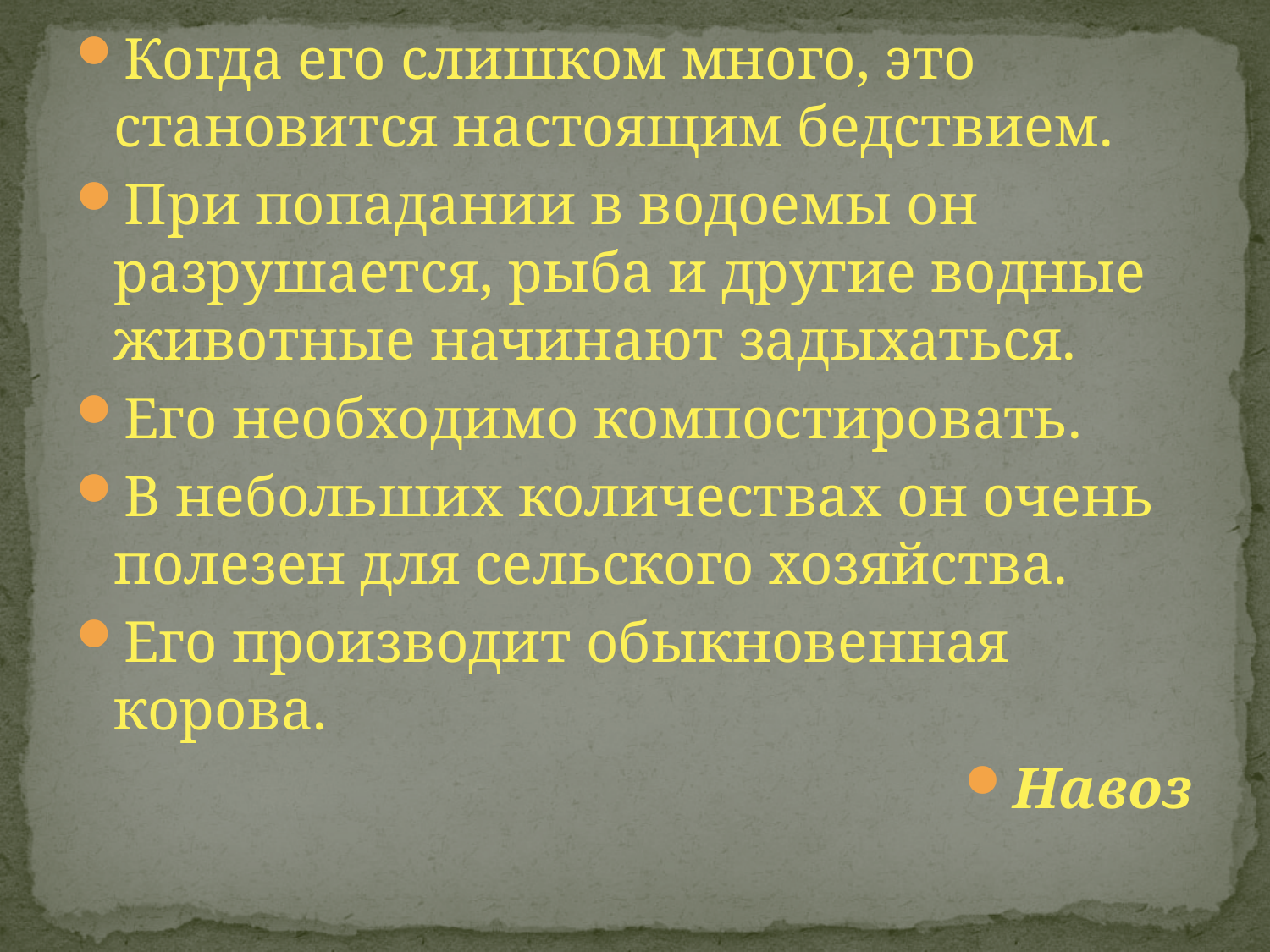

Когда его слишком много, это становится настоящим бедствием.
При попадании в водоемы он разрушается, рыба и другие водные животные начинают задыхаться.
Его необходимо компостировать.
В небольших количествах он очень полезен для сельского хозяйства.
Его производит обыкновенная корова.
Навоз

#